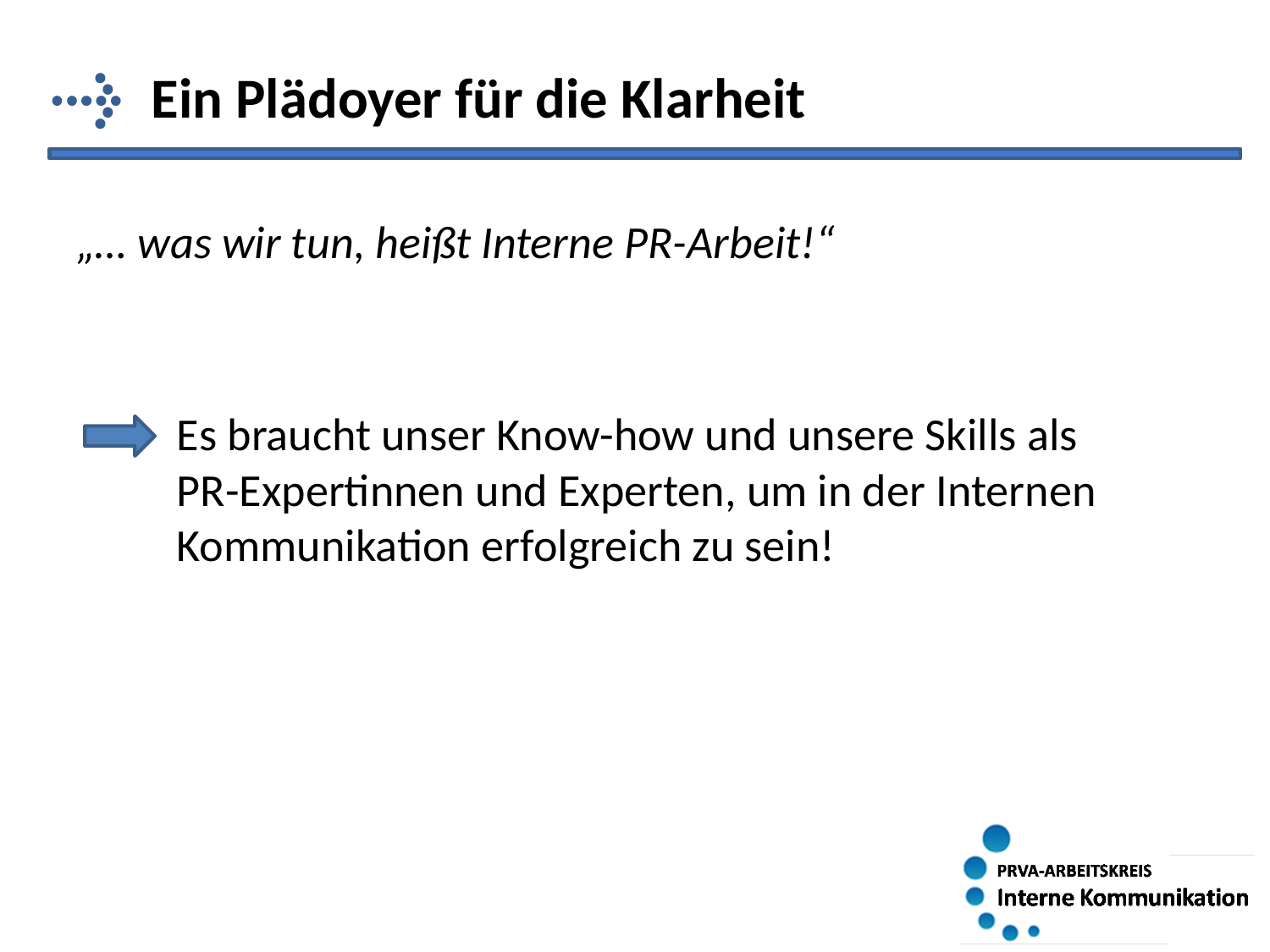

# Ein Plädoyer für die Klarheit
„… was wir tun, heißt Interne PR-Arbeit!“

Es braucht unser Know-how und unsere Skills als
PR-Expertinnen und Experten, um in der Internen Kommunikation erfolgreich zu sein!